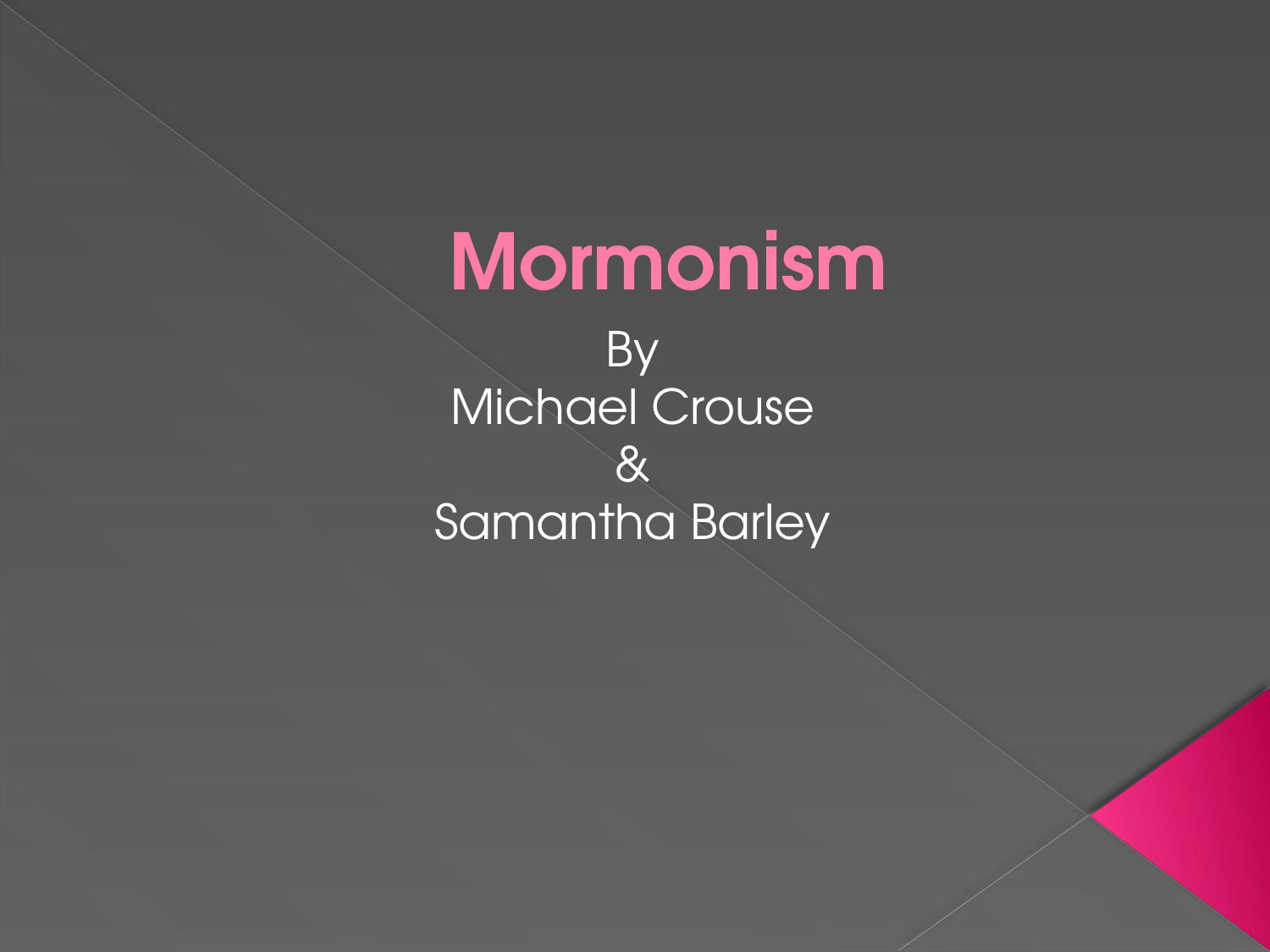

# Mormonism
By
Michael Crouse
&
Samantha Barley